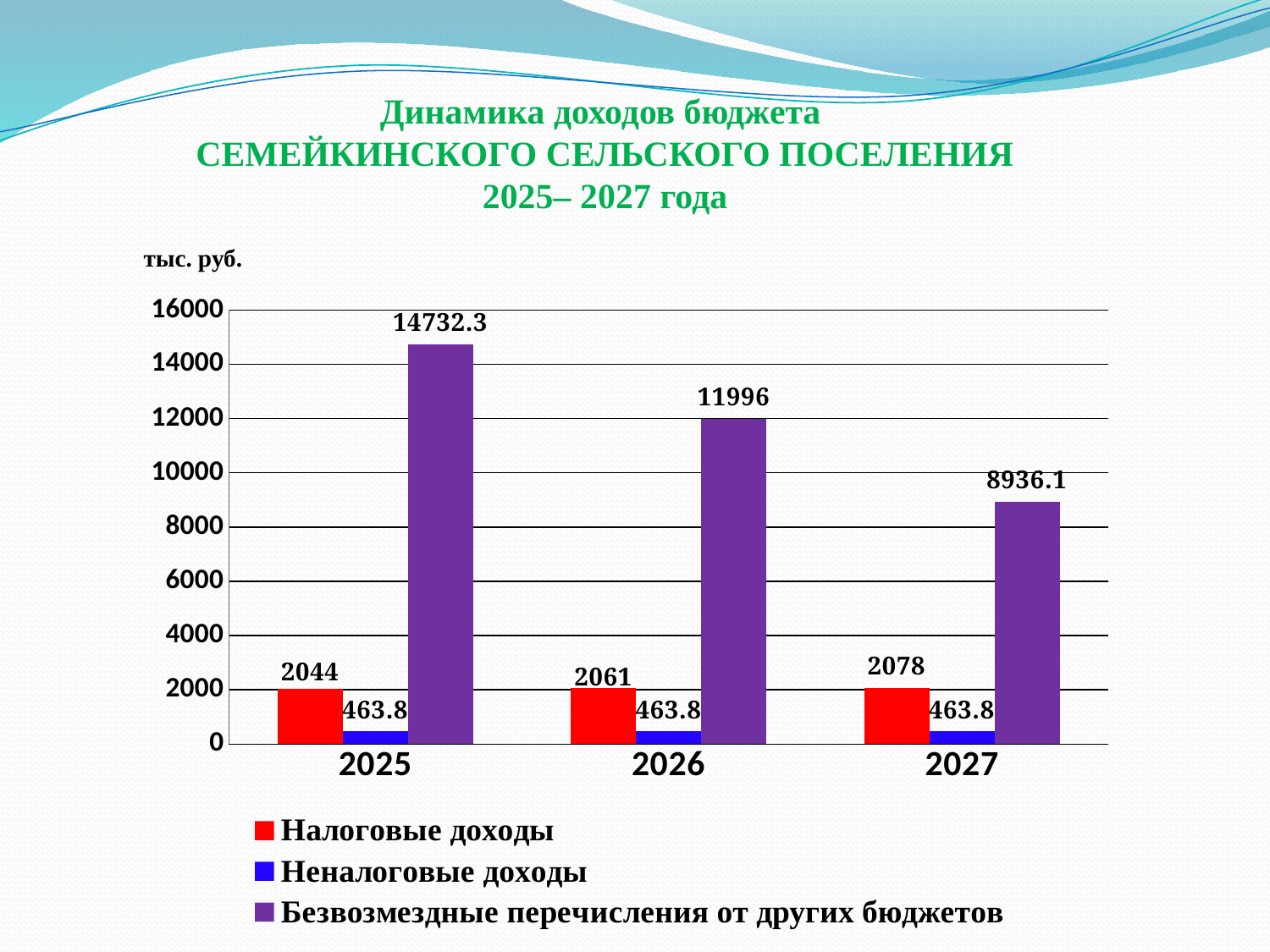

# Динамика доходов бюджета СЕМЕЙКИНСКОГО СЕЛЬСКОГО ПОСЕЛЕНИЯ 2025– 2027 года
тыс. руб.

### Chart

| Category | Налоговые доходы | Неналоговые доходы | Безвозмездные перечисления от других бюджетов |
|---|---|---|---|
| 2025 | 2044.0 | 463.8 | 14732.3 |
| 2026 | 2061.0 | 463.8 | 11996.0 |
| 2027 | 2078.0 | 463.8 | 8936.1 |